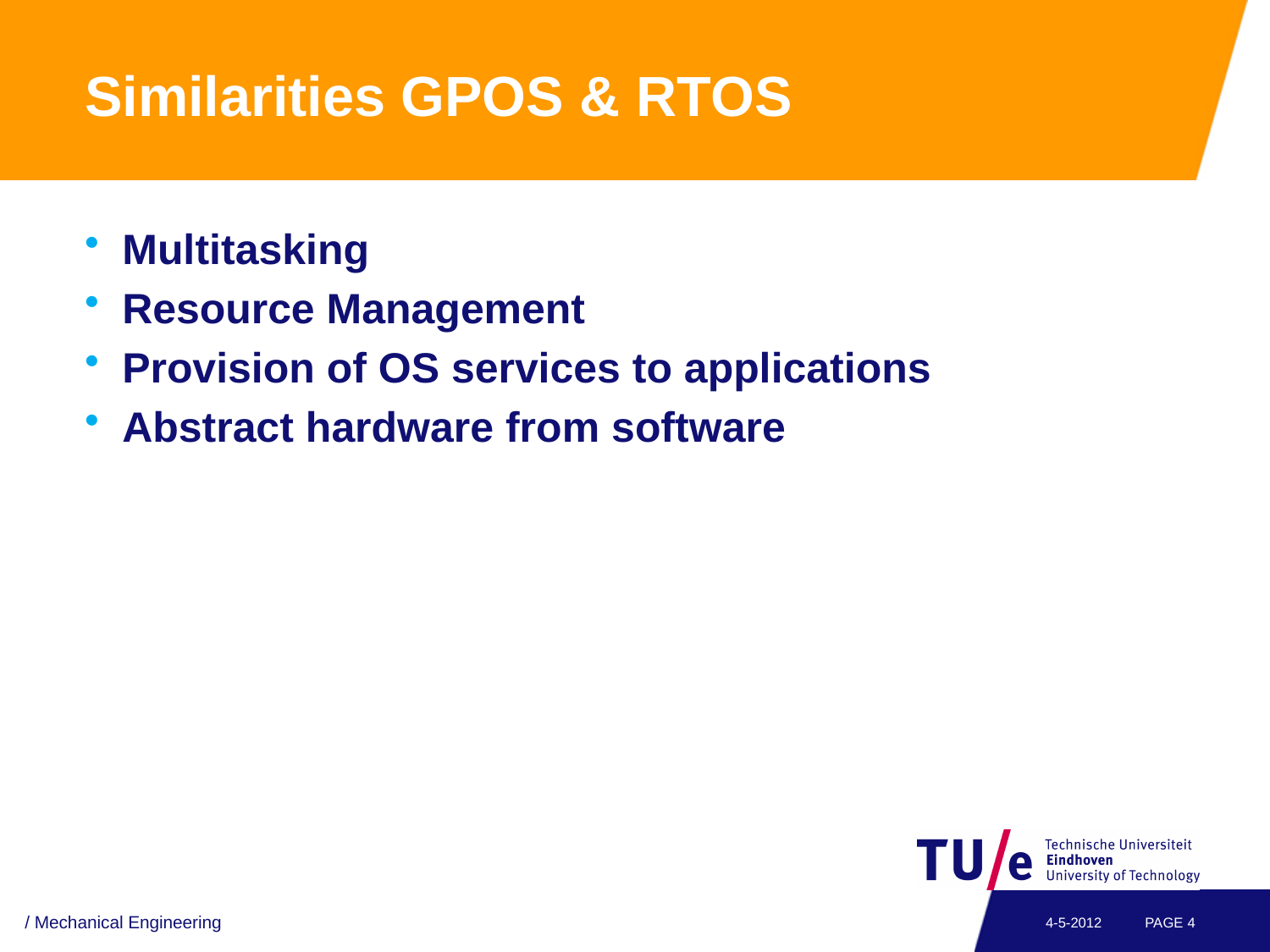

# Similarities GPOS & RTOS
Multitasking
Resource Management
Provision of OS services to applications
Abstract hardware from software
/ Mechanical Engineering
4-5-2012
PAGE 4